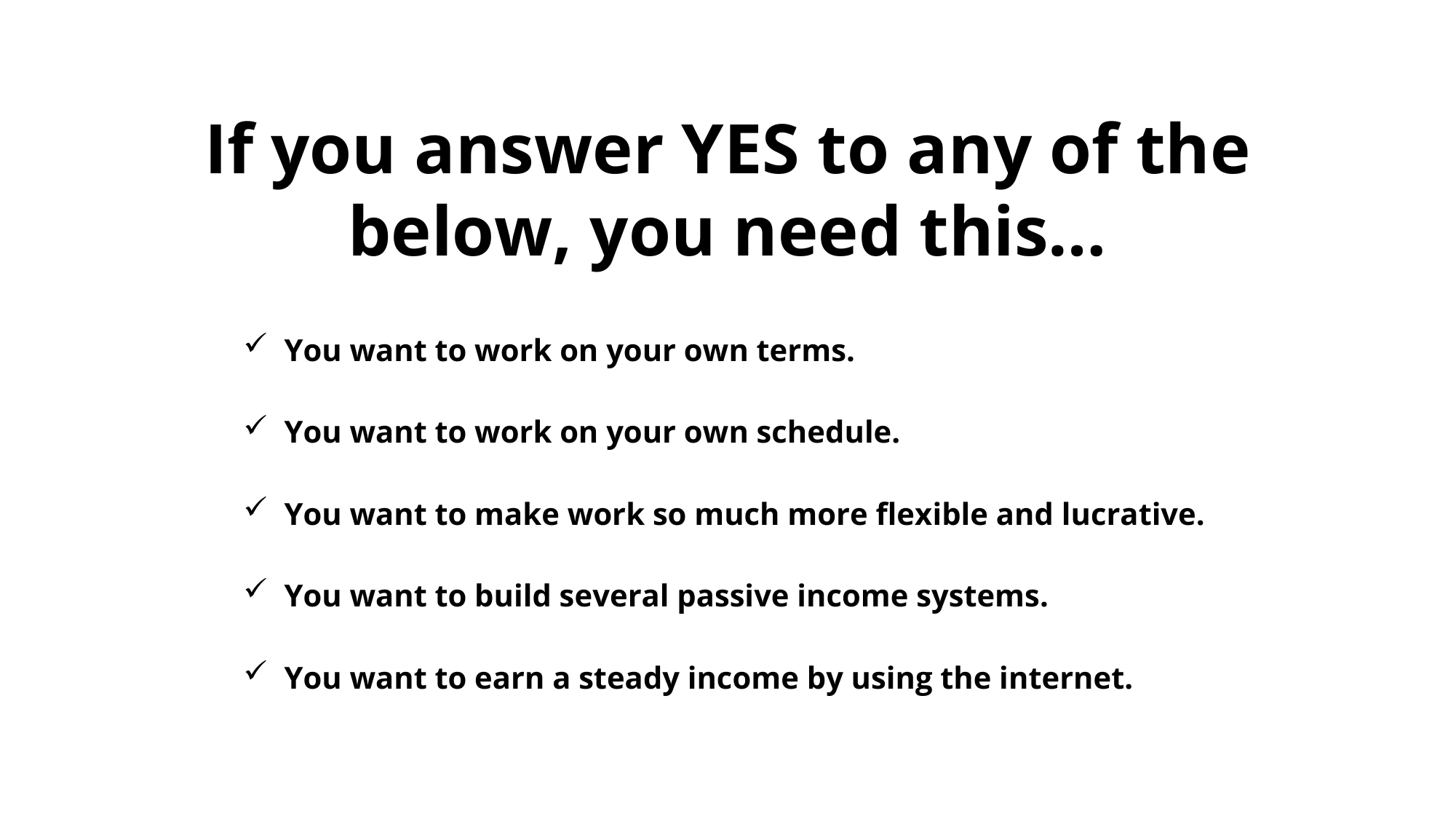

If you answer YES to any of the below, you need this…
You want to work on your own terms.
You want to work on your own schedule.
You want to make work so much more flexible and lucrative.
You want to build several passive income systems.
You want to earn a steady income by using the internet.